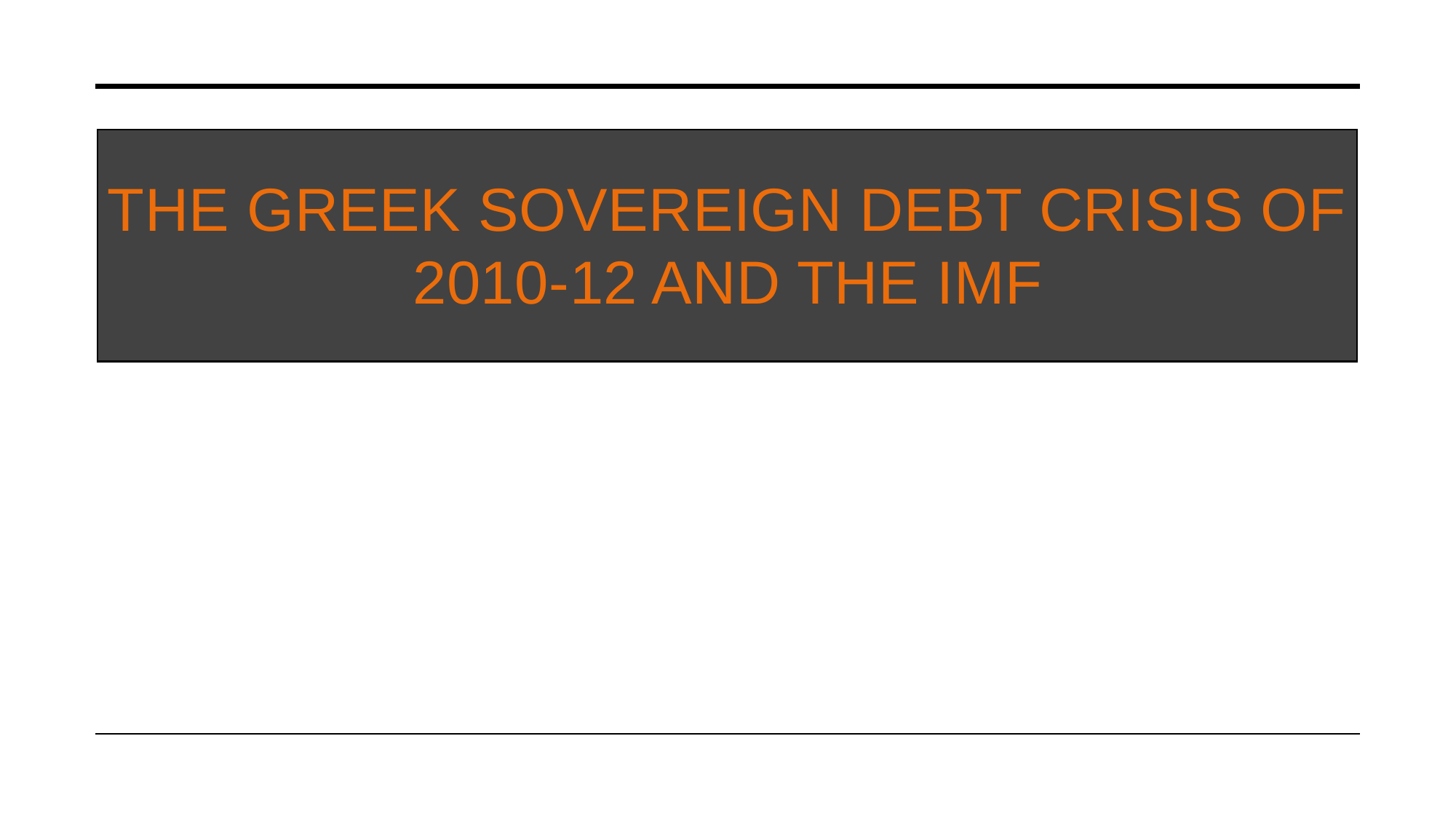

THE GREEK SOVEREIGN DEBT CRISIS OF 2010-12 AND THE IMF